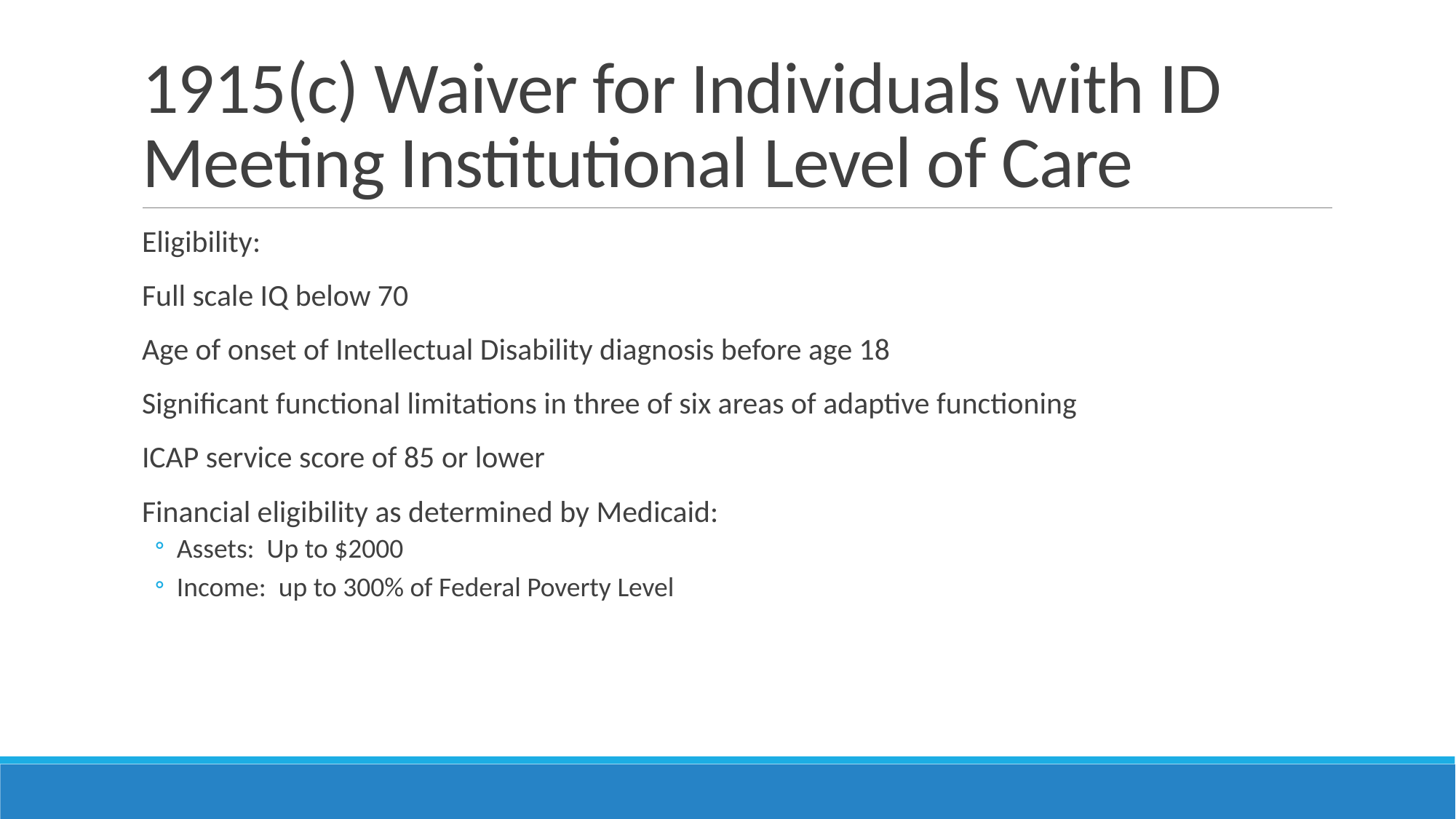

# 1915(c) Waiver for Individuals with ID Meeting Institutional Level of Care
Eligibility:
Full scale IQ below 70
Age of onset of Intellectual Disability diagnosis before age 18
Significant functional limitations in three of six areas of adaptive functioning
ICAP service score of 85 or lower
Financial eligibility as determined by Medicaid:
Assets:  Up to $2000
Income:  up to 300% of Federal Poverty Level